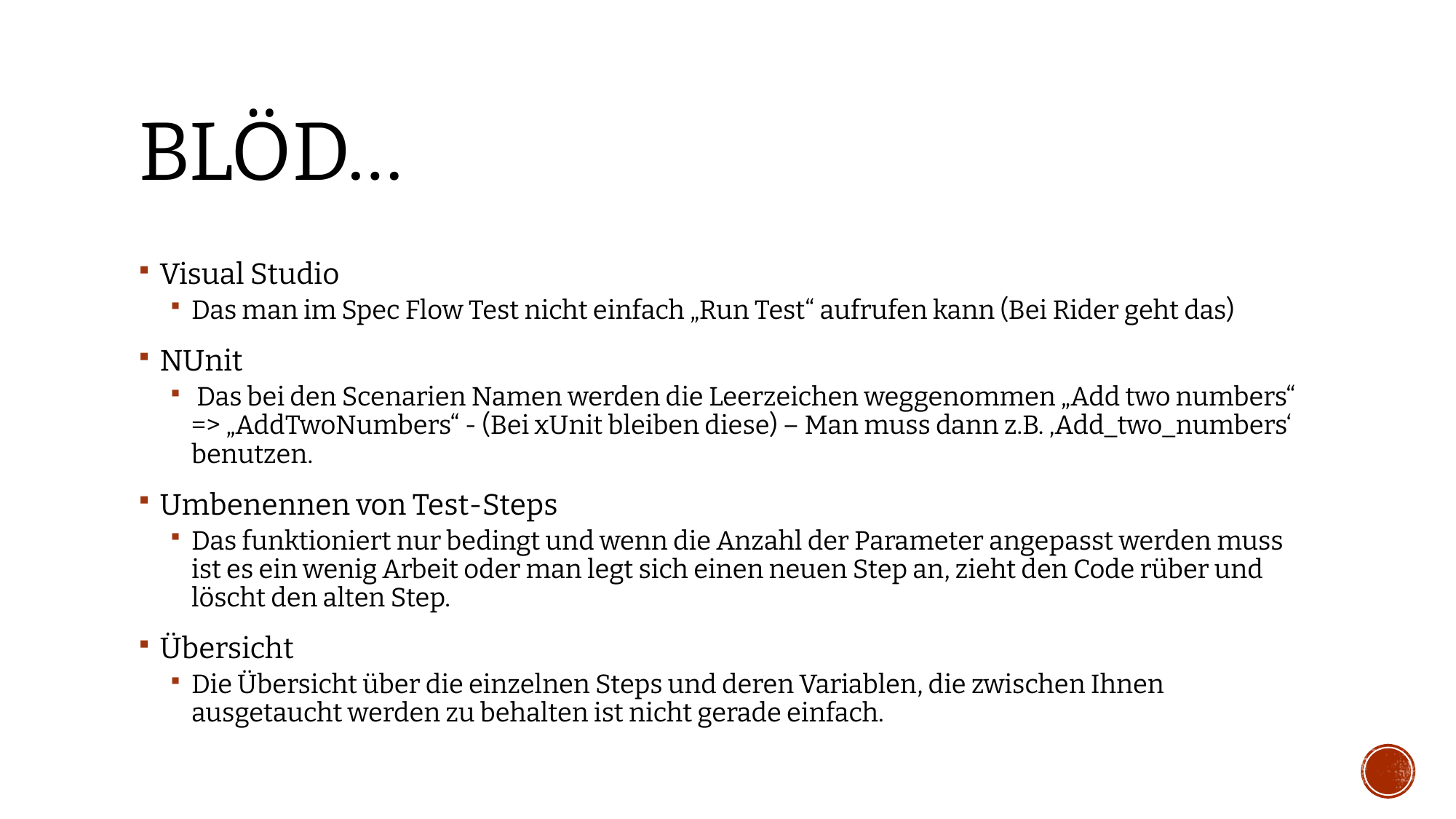

# Blöd…
Visual Studio
Das man im Spec Flow Test nicht einfach „Run Test“ aufrufen kann (Bei Rider geht das)
NUnit
 Das bei den Scenarien Namen werden die Leerzeichen weggenommen „Add two numbers“ => „AddTwoNumbers“ - (Bei xUnit bleiben diese) – Man muss dann z.B. ‚Add_two_numbers‘ benutzen.
Umbenennen von Test-Steps
Das funktioniert nur bedingt und wenn die Anzahl der Parameter angepasst werden muss ist es ein wenig Arbeit oder man legt sich einen neuen Step an, zieht den Code rüber und löscht den alten Step.
Übersicht
Die Übersicht über die einzelnen Steps und deren Variablen, die zwischen Ihnen ausgetaucht werden zu behalten ist nicht gerade einfach.